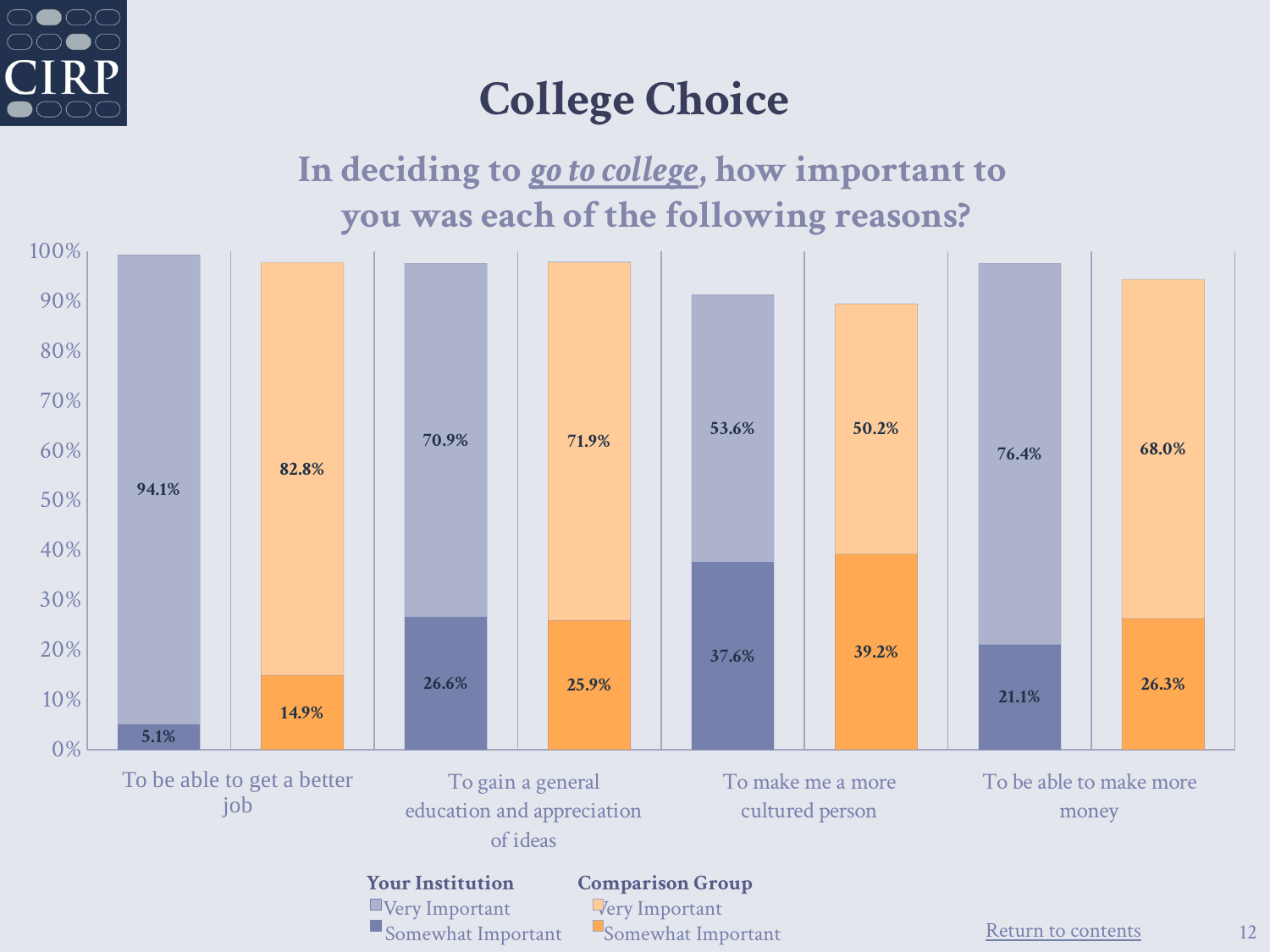

# College Choice
In deciding to go to college, how important to
you was each of the following reasons?

### Chart

| Category | Somewhat Important | Very Important |
|---|---|---|
| Your Institution | 0.051 | 0.941 |
| Comparison Group | 0.149 | 0.828 |
| Your Institution | 0.266 | 0.709 |
| Comparison Group | 0.259 | 0.719 |
| Your Institution | 0.376 | 0.536 |
| Comparison Group | 0.392 | 0.502 |
| Your Institution | 0.211 | 0.764 |
| Comparison Group | 0.263 | 0.68 |
 Your Institution               Comparison Group
     Very Important                  Very Important
     Somewhat Important         Somewhat Important
12